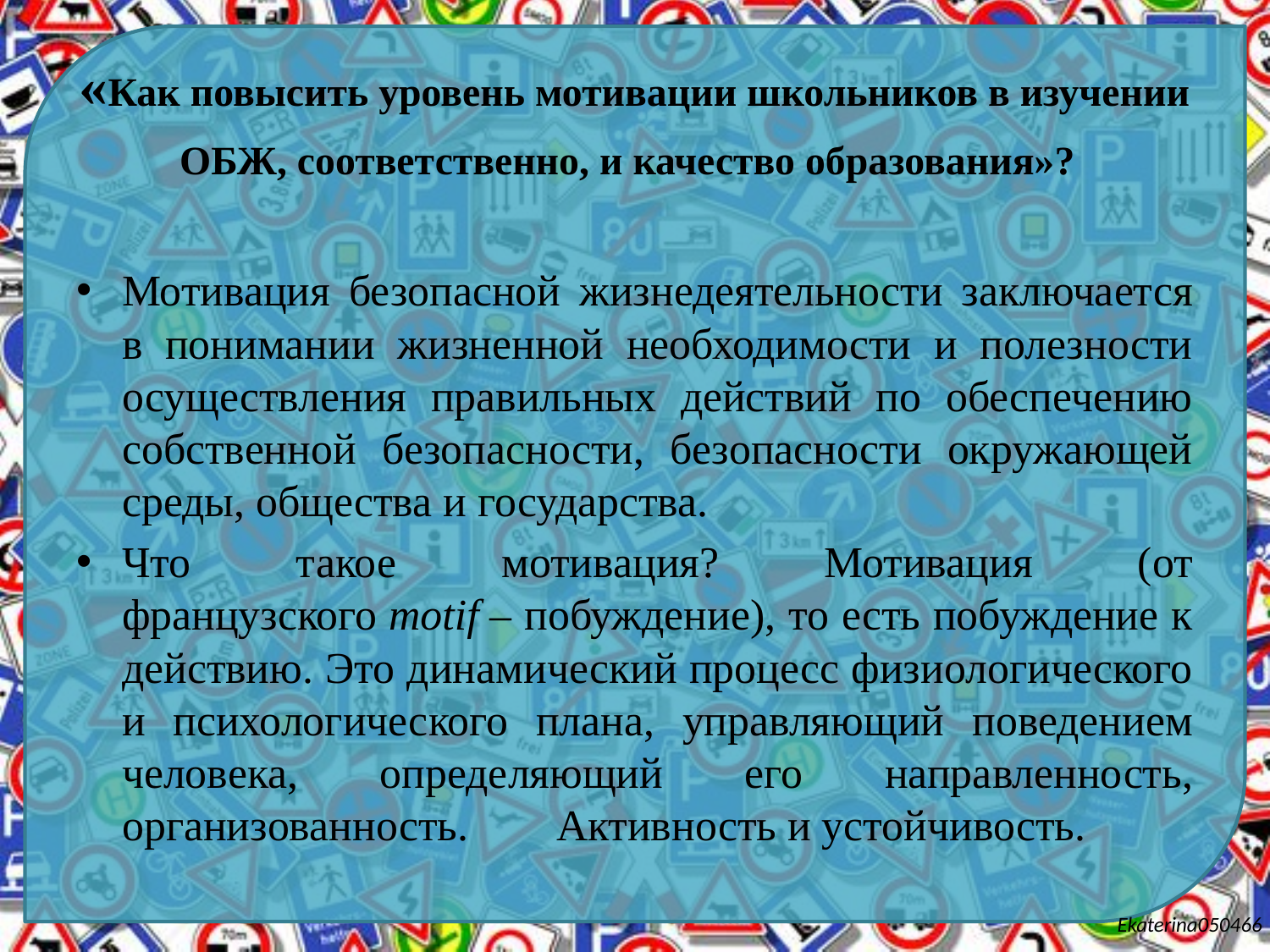

# «Как повысить уровень мотивации школьников в изучении ОБЖ, соответственно, и качество образования»?
Мотивация безопасной жизнедеятельности заключается в понимании жизненной необходимости и полезности осуществления правильных действий по обеспечению собственной безопасности, безопасности окружающей среды, общества и государства.
Что такое мотивация? Мотивация (от французского motif – побуждение), то есть побуждение к действию. Это динамический процесс физиологического и психологического плана, управляющий поведением человека, определяющий его направленность, организованность.        Активность и устойчивость.